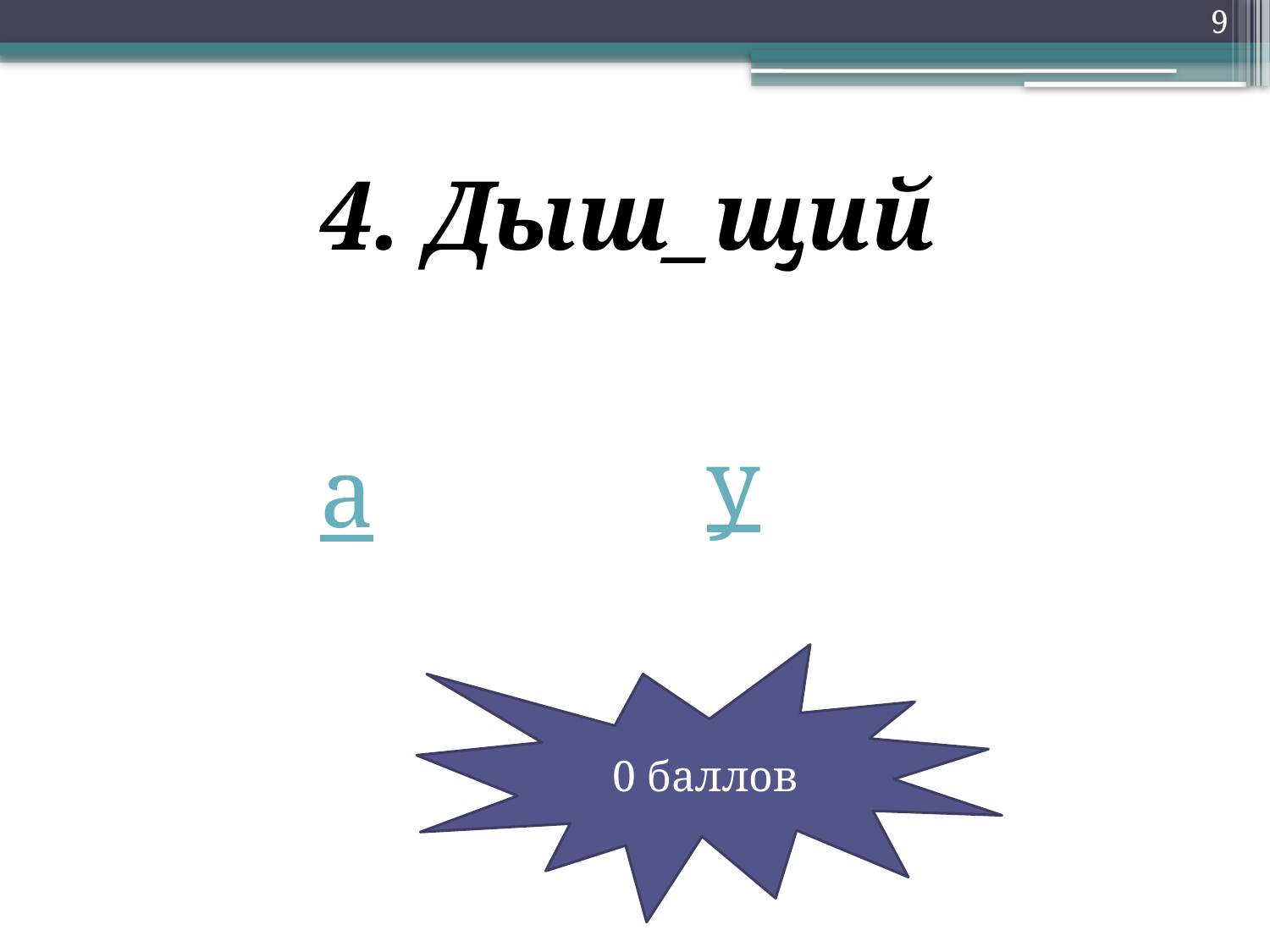

9
4. Дыш_щий
у
а
0 баллов